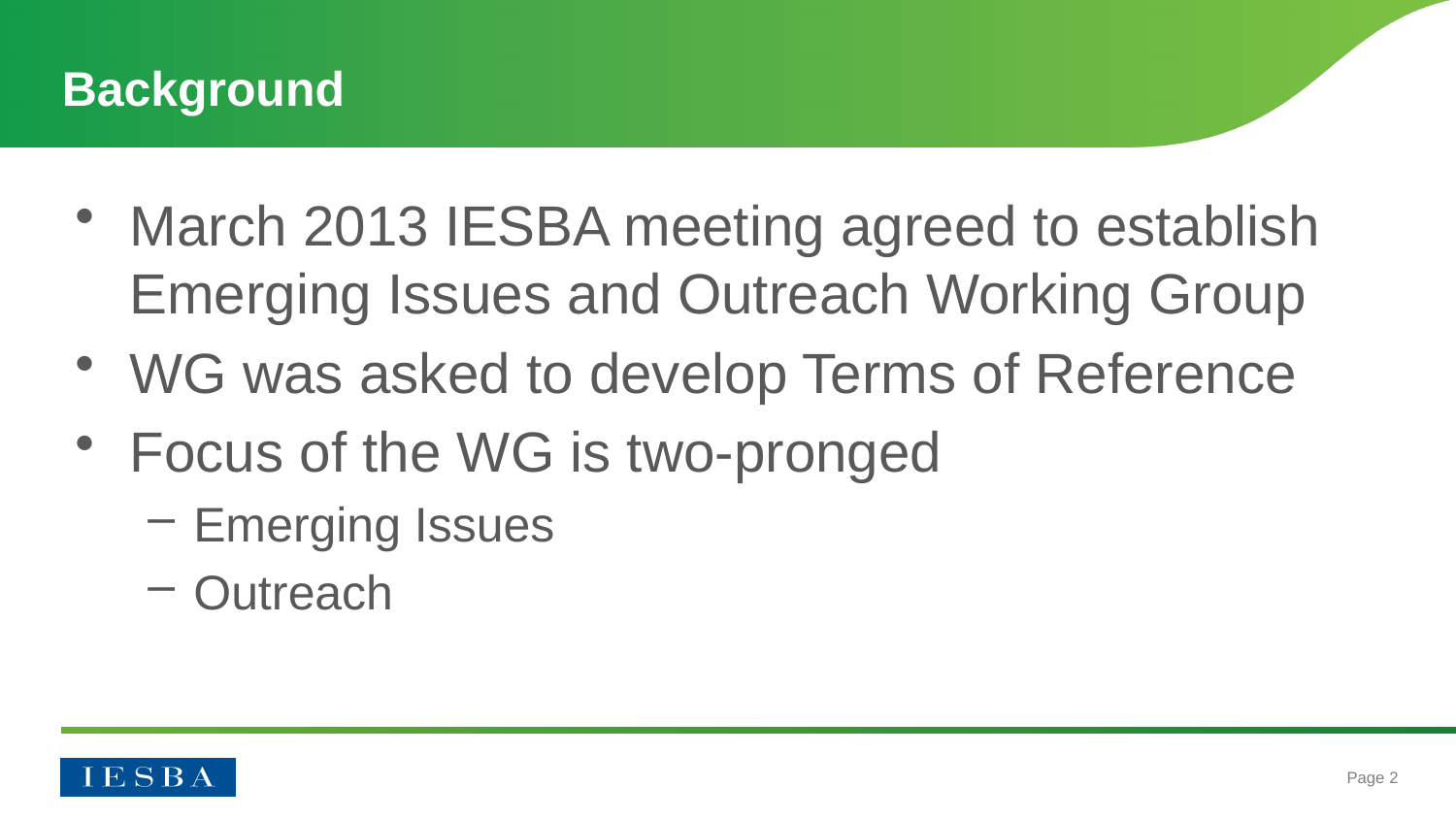

# Background
March 2013 IESBA meeting agreed to establish Emerging Issues and Outreach Working Group
WG was asked to develop Terms of Reference
Focus of the WG is two-pronged
Emerging Issues
Outreach